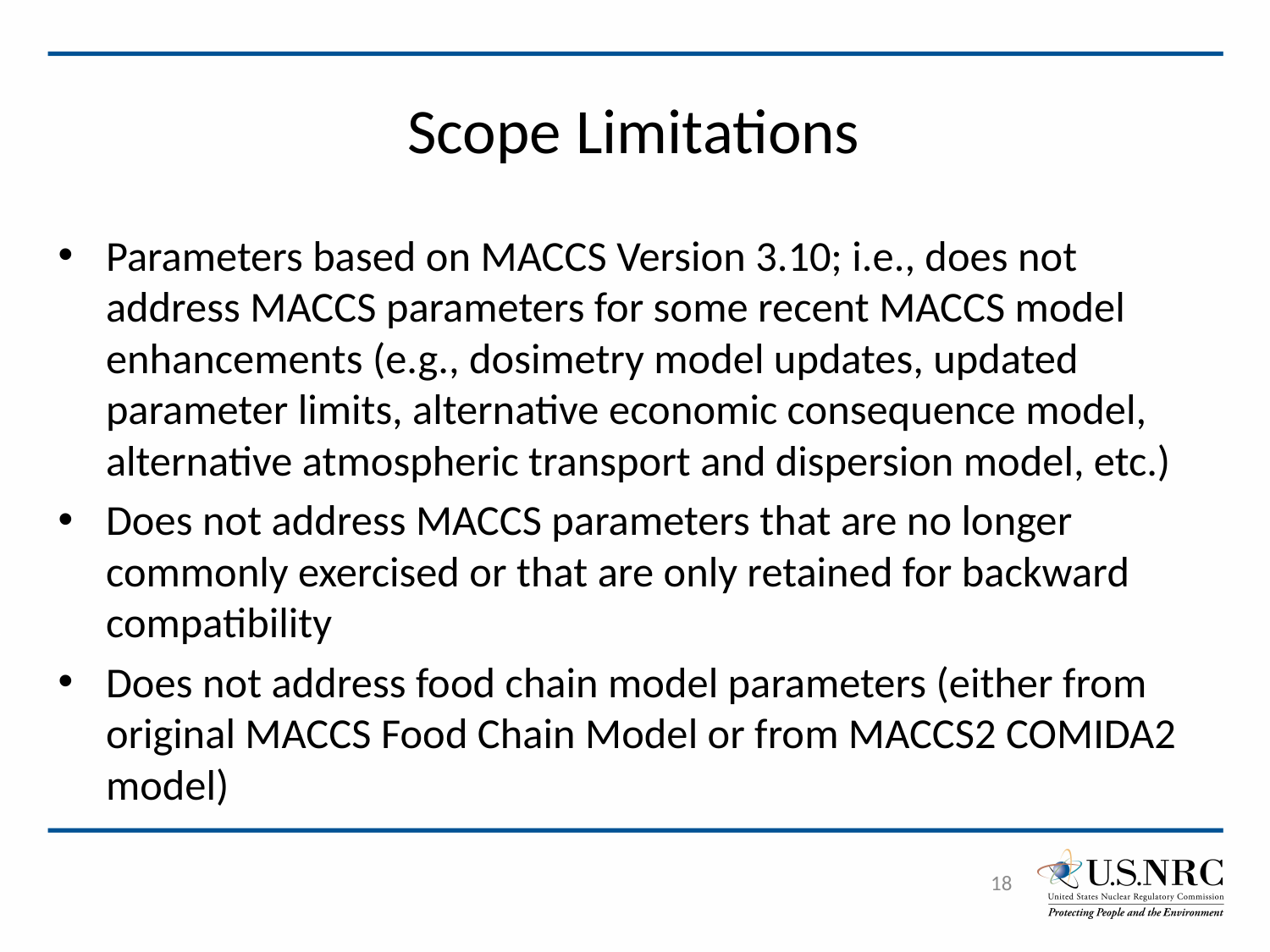

# Scope Limitations
Parameters based on MACCS Version 3.10; i.e., does not address MACCS parameters for some recent MACCS model enhancements (e.g., dosimetry model updates, updated parameter limits, alternative economic consequence model, alternative atmospheric transport and dispersion model, etc.)
Does not address MACCS parameters that are no longer commonly exercised or that are only retained for backward compatibility
Does not address food chain model parameters (either from original MACCS Food Chain Model or from MACCS2 COMIDA2 model)

18